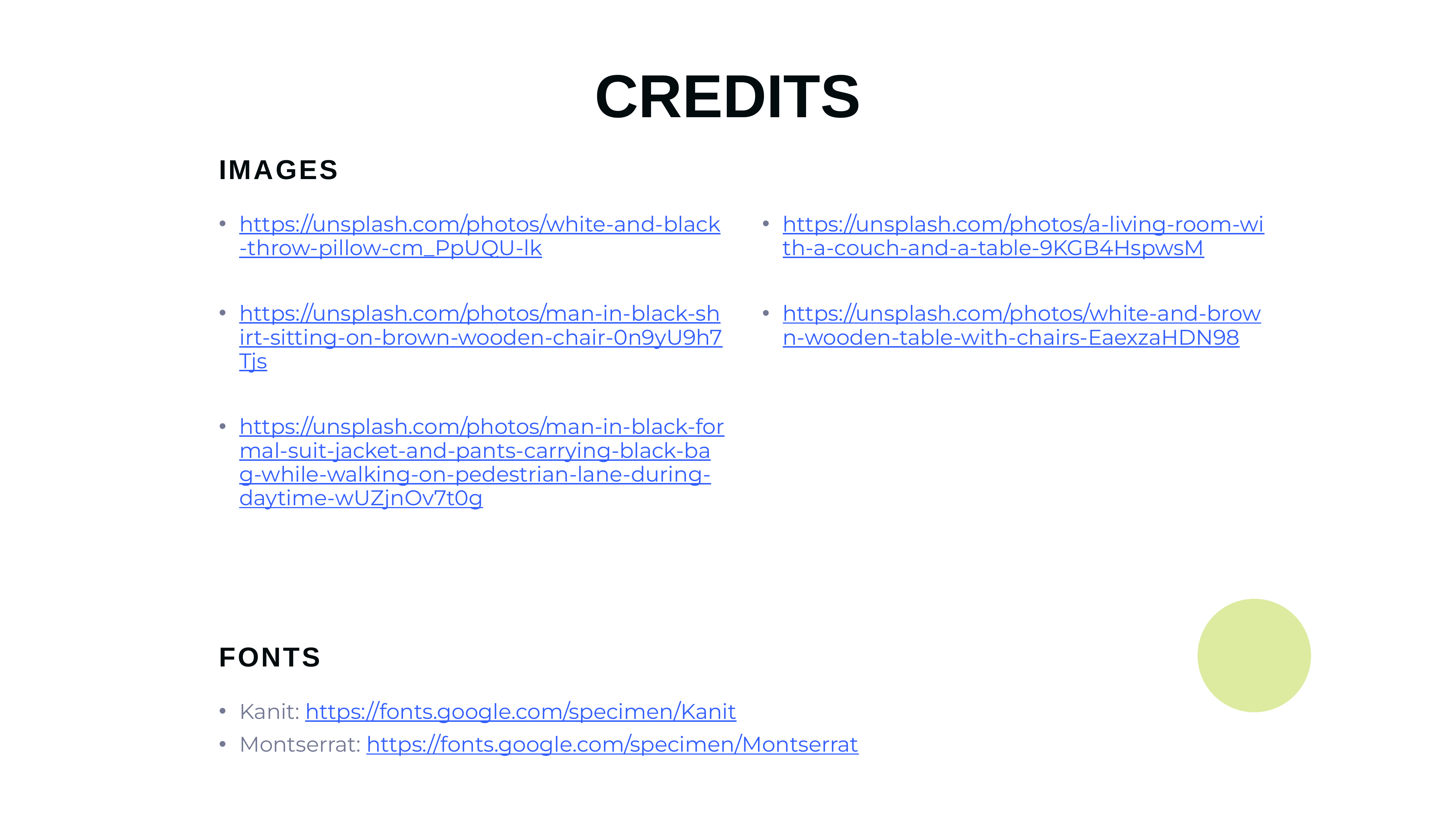

CREDITS
IMAGES
https://unsplash.com/photos/white-and-black-throw-pillow-cm_PpUQU-lk

https://unsplash.com/photos/man-in-black-shirt-sitting-on-brown-wooden-chair-0n9yU9h7Tjs

https://unsplash.com/photos/man-in-black-formal-suit-jacket-and-pants-carrying-black-bag-while-walking-on-pedestrian-lane-during-daytime-wUZjnOv7t0g
https://unsplash.com/photos/a-living-room-with-a-couch-and-a-table-9KGB4HspwsM

https://unsplash.com/photos/white-and-brown-wooden-table-with-chairs-EaexzaHDN98

FONTS
Kanit: https://fonts.google.com/specimen/Kanit
Montserrat: https://fonts.google.com/specimen/Montserrat